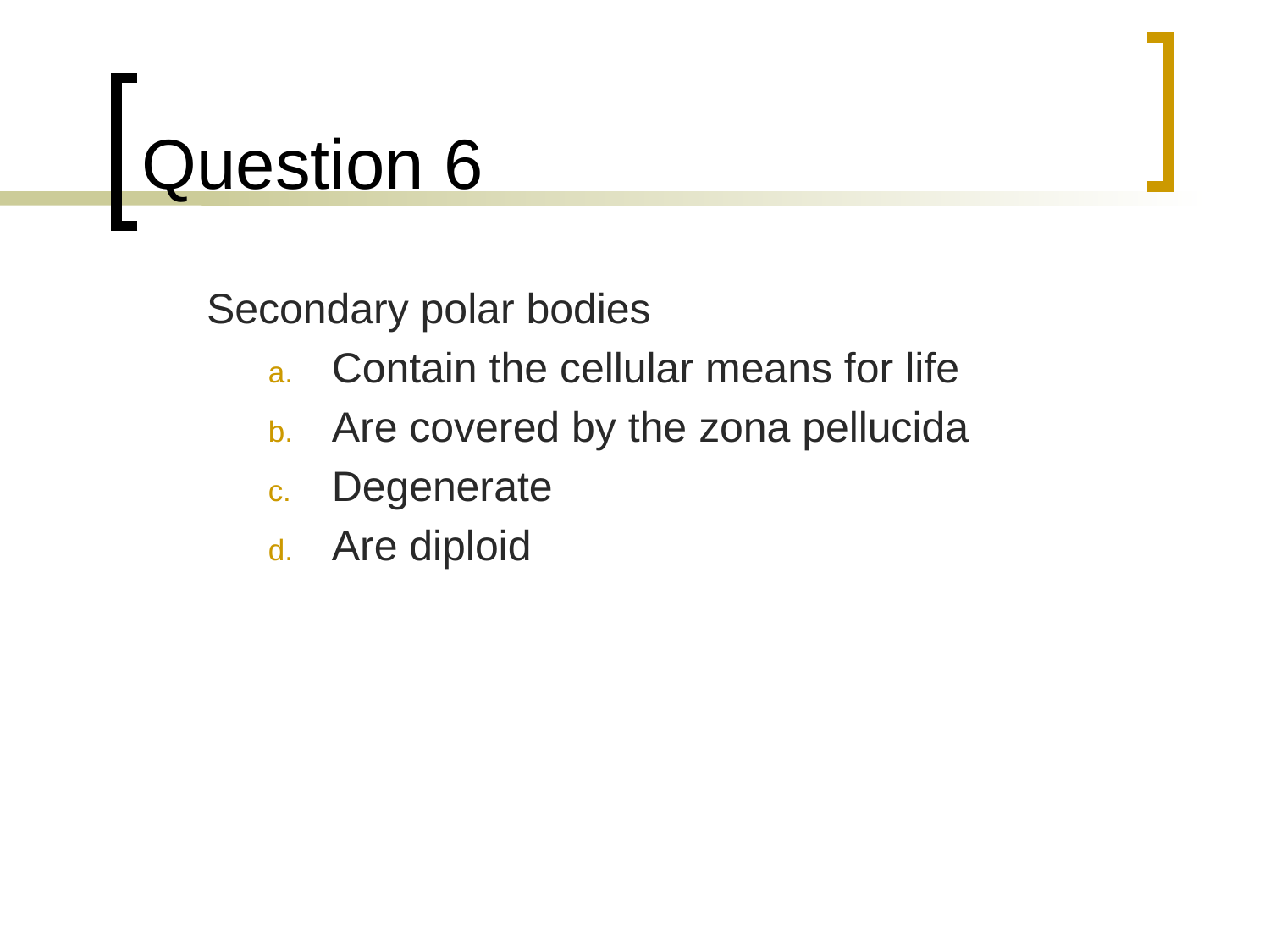

# Question 6
	Secondary polar bodies
Contain the cellular means for life
Are covered by the zona pellucida
Degenerate
Are diploid